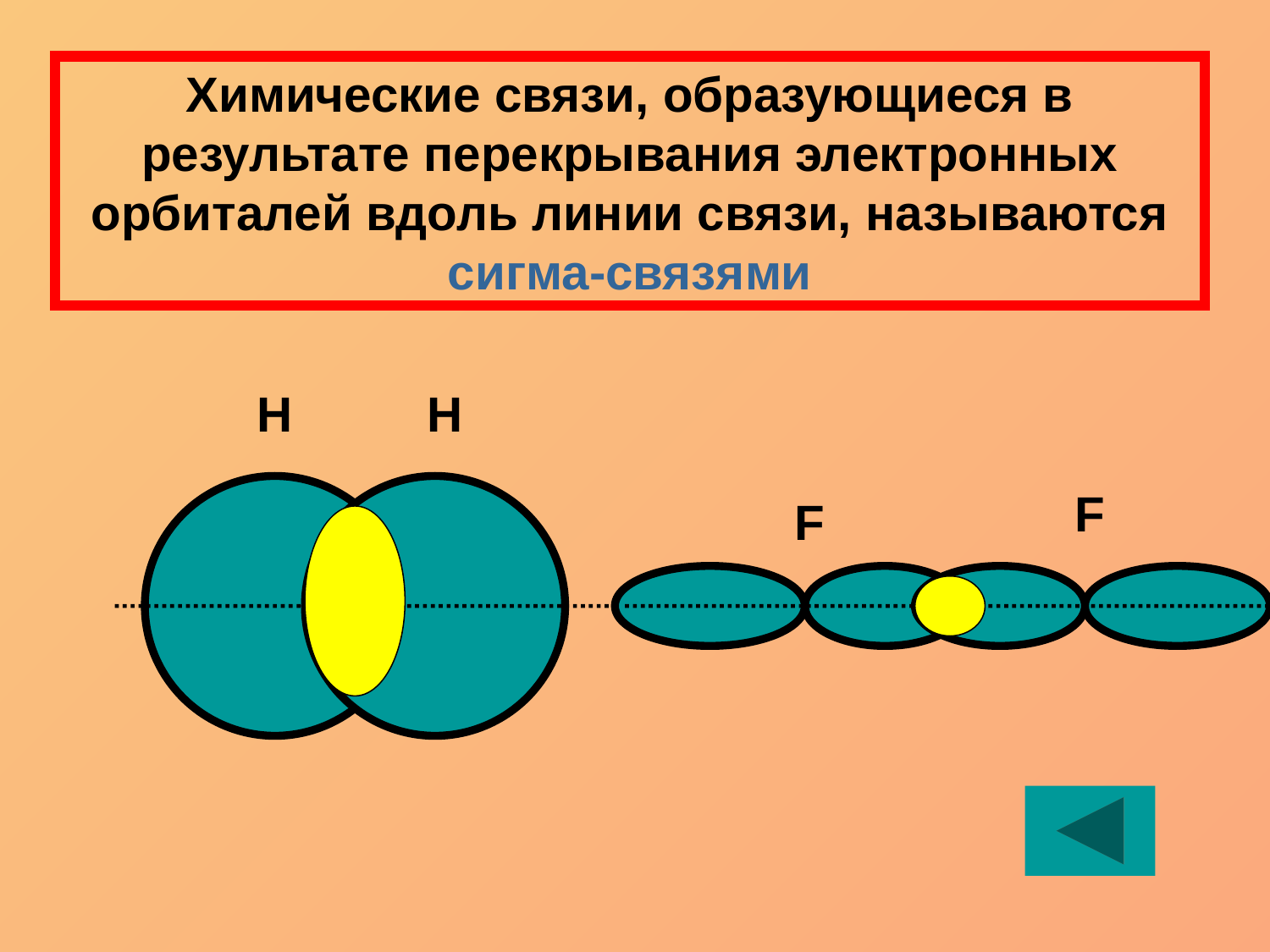

Химические связи, образующиеся в результате перекрывания электронных орбиталей вдоль линии связи, называются сигма-связями
Н
Н

F
F